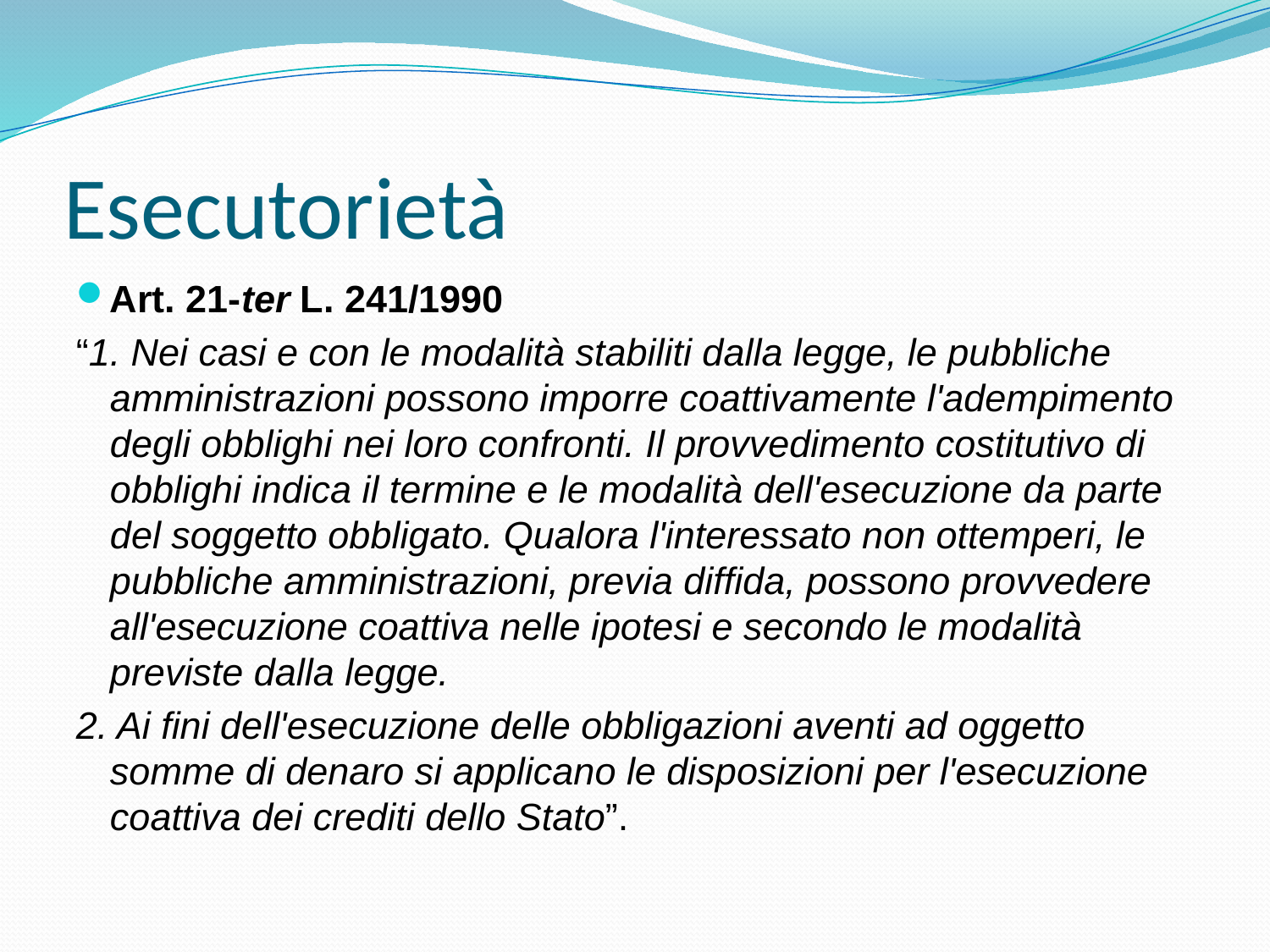

# Esecutorietà
Art. 21-ter L. 241/1990
“1. Nei casi e con le modalità stabiliti dalla legge, le pubbliche amministrazioni possono imporre coattivamente l'adempimento degli obblighi nei loro confronti. Il provvedimento costitutivo di obblighi indica il termine e le modalità dell'esecuzione da parte del soggetto obbligato. Qualora l'interessato non ottemperi, le pubbliche amministrazioni, previa diffida, possono provvedere all'esecuzione coattiva nelle ipotesi e secondo le modalità previste dalla legge.
2. Ai fini dell'esecuzione delle obbligazioni aventi ad oggetto somme di denaro si applicano le disposizioni per l'esecuzione coattiva dei crediti dello Stato”.